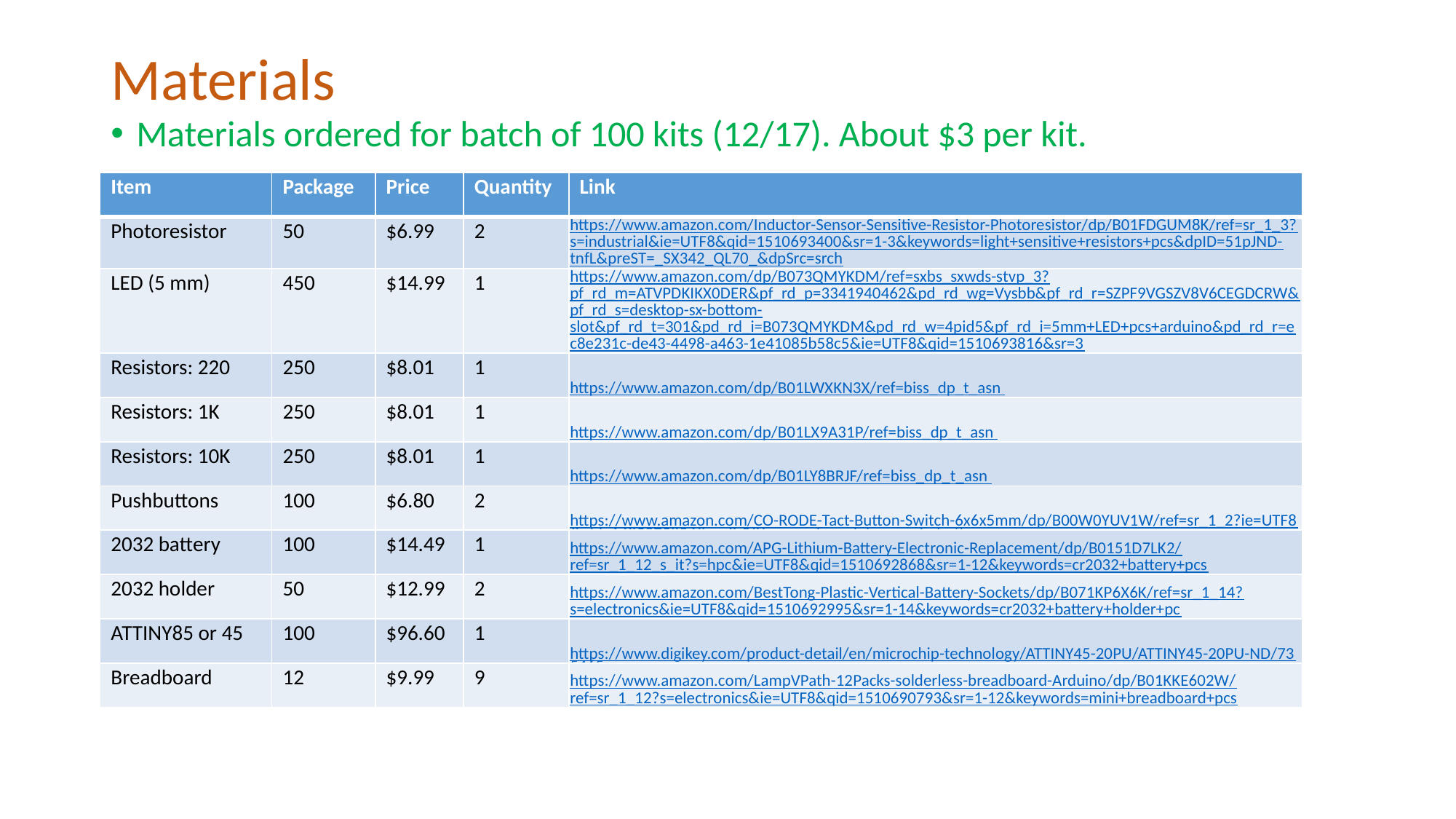

# Materials
Materials ordered for batch of 100 kits (12/17). About $3 per kit.

| Item | Package | Price | Quantity | Link |
| --- | --- | --- | --- | --- |
| Photoresistor | 50 | $6.99 | 2 | https://www.amazon.com/Inductor-Sensor-Sensitive-Resistor-Photoresistor/dp/B01FDGUM8K/ref=sr\_1\_3?s=industrial&ie=UTF8&qid=1510693400&sr=1-3&keywords=light+sensitive+resistors+pcs&dpID=51pJND-tnfL&preST=\_SX342\_QL70\_&dpSrc=srch |
| LED (5 mm) | 450 | $14.99 | 1 | https://www.amazon.com/dp/B073QMYKDM/ref=sxbs\_sxwds-stvp\_3?pf\_rd\_m=ATVPDKIKX0DER&pf\_rd\_p=3341940462&pd\_rd\_wg=Vysbb&pf\_rd\_r=SZPF9VGSZV8V6CEGDCRW&pf\_rd\_s=desktop-sx-bottom-slot&pf\_rd\_t=301&pd\_rd\_i=B073QMYKDM&pd\_rd\_w=4pid5&pf\_rd\_i=5mm+LED+pcs+arduino&pd\_rd\_r=ec8e231c-de43-4498-a463-1e41085b58c5&ie=UTF8&qid=1510693816&sr=3 |
| Resistors: 220 | 250 | $8.01 | 1 | https://www.amazon.com/dp/B01LWXKN3X/ref=biss\_dp\_t\_asn |
| Resistors: 1K | 250 | $8.01 | 1 | https://www.amazon.com/dp/B01LX9A31P/ref=biss\_dp\_t\_asn |
| Resistors: 10K | 250 | $8.01 | 1 | https://www.amazon.com/dp/B01LY8BRJF/ref=biss\_dp\_t\_asn |
| Pushbuttons | 100 | $6.80 | 2 | https://www.amazon.com/CO-RODE-Tact-Button-Switch-6x6x5mm/dp/B00W0YUV1W/ref=sr\_1\_2?ie=UTF8&qid=1485275894&sr=8-2&keywords=arduino+push+button |
| 2032 battery | 100 | $14.49 | 1 | https://www.amazon.com/APG-Lithium-Battery-Electronic-Replacement/dp/B0151D7LK2/ref=sr\_1\_12\_s\_it?s=hpc&ie=UTF8&qid=1510692868&sr=1-12&keywords=cr2032+battery+pcs |
| 2032 holder | 50 | $12.99 | 2 | https://www.amazon.com/BestTong-Plastic-Vertical-Battery-Sockets/dp/B071KP6X6K/ref=sr\_1\_14?s=electronics&ie=UTF8&qid=1510692995&sr=1-14&keywords=cr2032+battery+holder+pc |
| ATTINY85 or 45 | 100 | $96.60 | 1 | https://www.digikey.com/product-detail/en/microchip-technology/ATTINY45-20PU/ATTINY45-20PU-ND/735465 |
| Breadboard | 12 | $9.99 | 9 | https://www.amazon.com/LampVPath-12Packs-solderless-breadboard-Arduino/dp/B01KKE602W/ref=sr\_1\_12?s=electronics&ie=UTF8&qid=1510690793&sr=1-12&keywords=mini+breadboard+pcs |